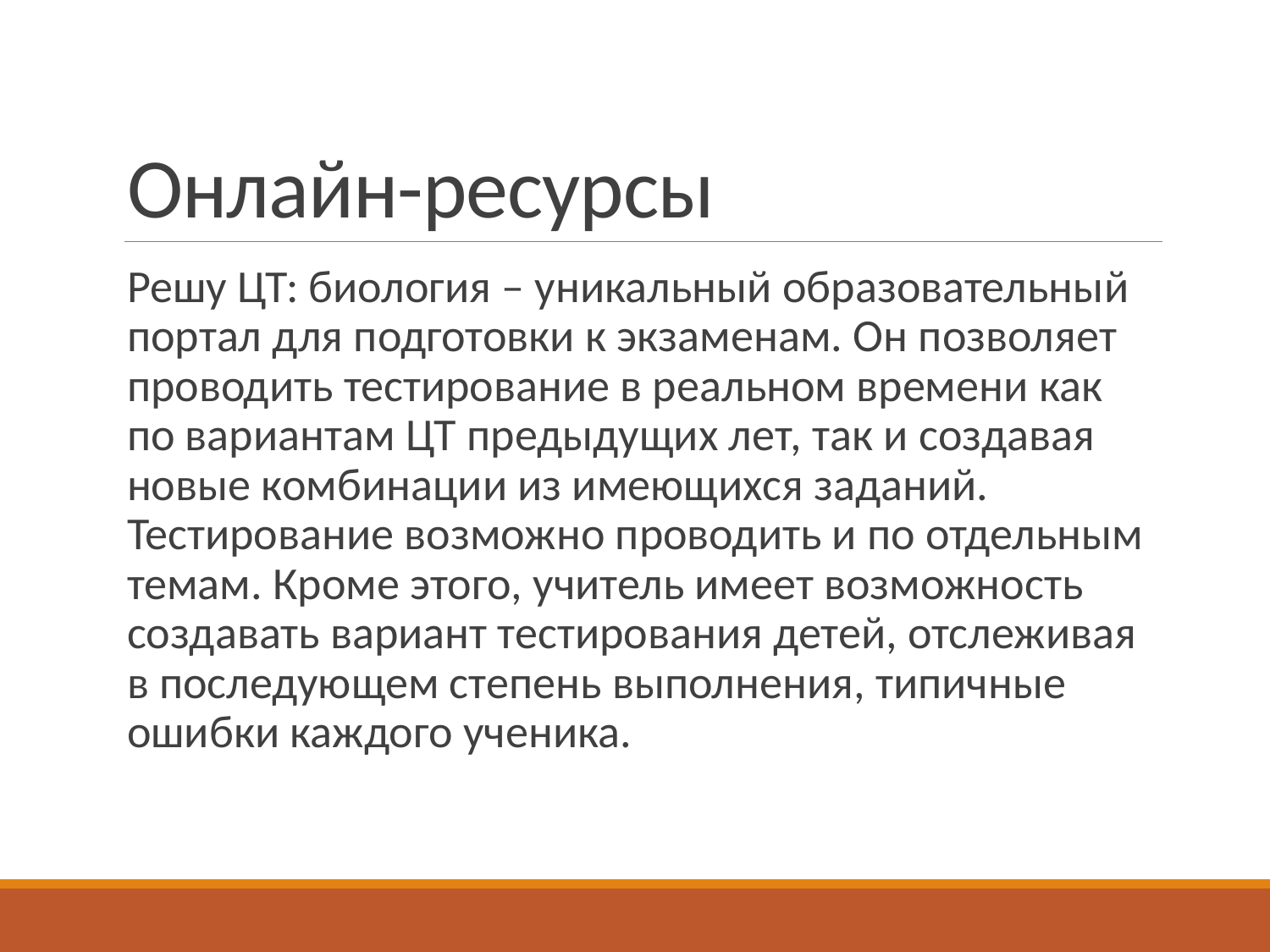

# Онлайн-ресурсы
Решу ЦТ: биология – уникальный образовательный портал для подготовки к экзаменам. Он позволяет проводить тестирование в реальном времени как по вариантам ЦТ предыдущих лет, так и создавая новые комбинации из имеющихся заданий. Тестирование возможно проводить и по отдельным темам. Кроме этого, учитель имеет возможность создавать вариант тестирования детей, отслеживая в последующем степень выполнения, типичные ошибки каждого ученика.